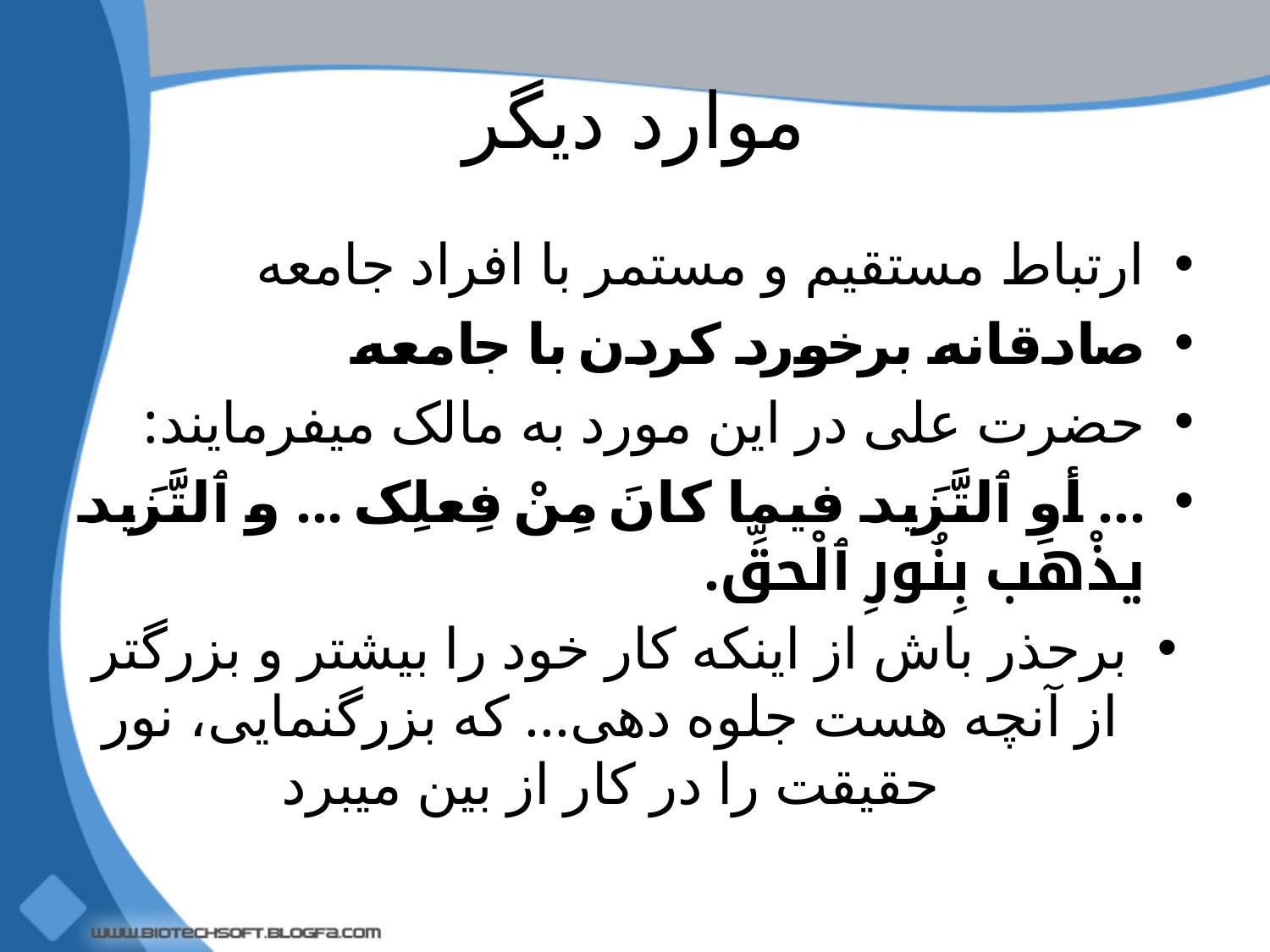

# موارد دیگر
ارتباط مستقیم و مستمر با افراد جامعه
صادقانه برخورد کردن با جامعه
حضرت علی در این مورد به مالک میفرمایند:
... أوِ ٱلتَّزَید فیما کانَ مِنْ فِعلِک ... و ٱلتَّزَید یذْهب بِنُورِ ٱلْحقِّ.
برحذر باش از اینکه کار خود را بیشتر و بزرگتر از آنچه هست جلوه دهی... که بزرگنمایی، نور حقیقت را در کار از بین میبرد